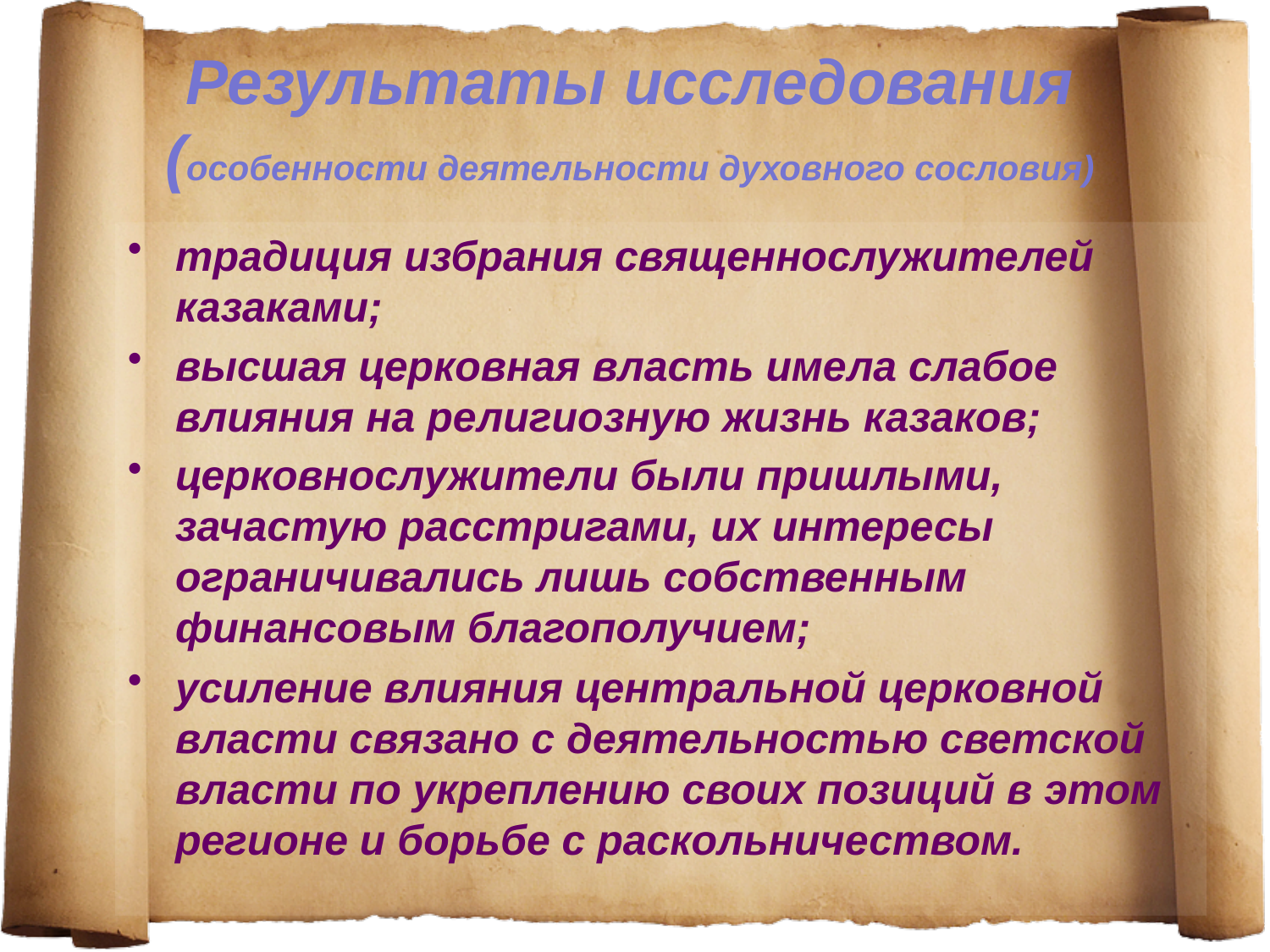

# Результаты исследования (особенности деятельности духовного сословия)
традиция избрания священнослужителей казаками;
высшая церковная власть имела слабое влияния на религиозную жизнь казаков;
церковнослужители были пришлыми, зачастую расстригами, их интересы ограничивались лишь собственным финансовым благополучием;
усиление влияния центральной церковной власти связано с деятельностью светской власти по укреплению своих позиций в этом регионе и борьбе с раскольничеством.